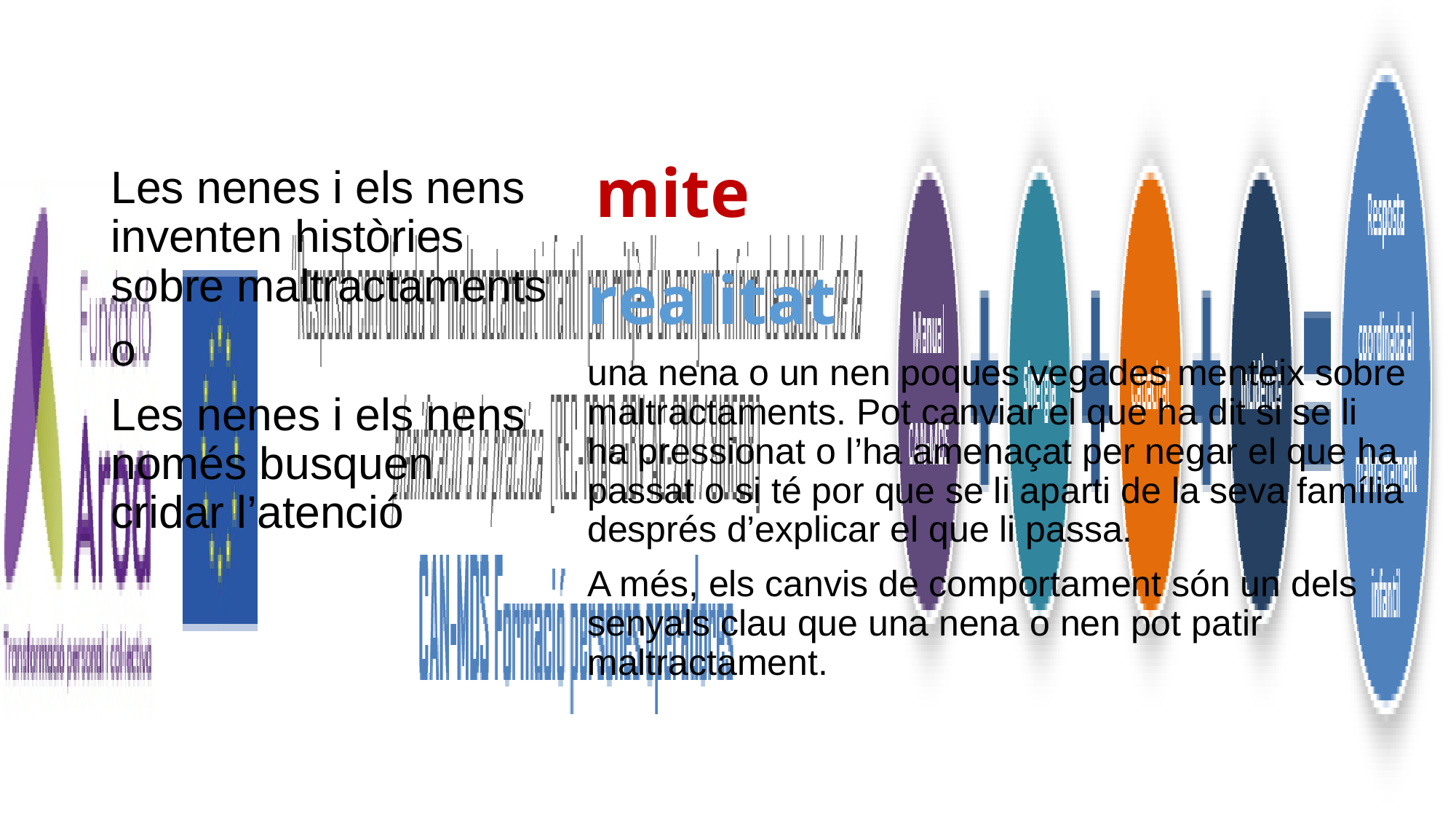

mite
Les nenes i els nens inventen històries sobre maltractaments
o
Les nenes i els nens només busquen cridar l’atenció

realitat
una nena o un nen poques vegades menteix sobre maltractaments. Pot canviar el que ha dit si se li ha pressionat o l’ha amenaçat per negar el que ha passat o si té por que se li aparti de la seva família després d’explicar el que li passa.
A més, els canvis de comportament són un dels senyals clau que una nena o nen pot patir maltractament.